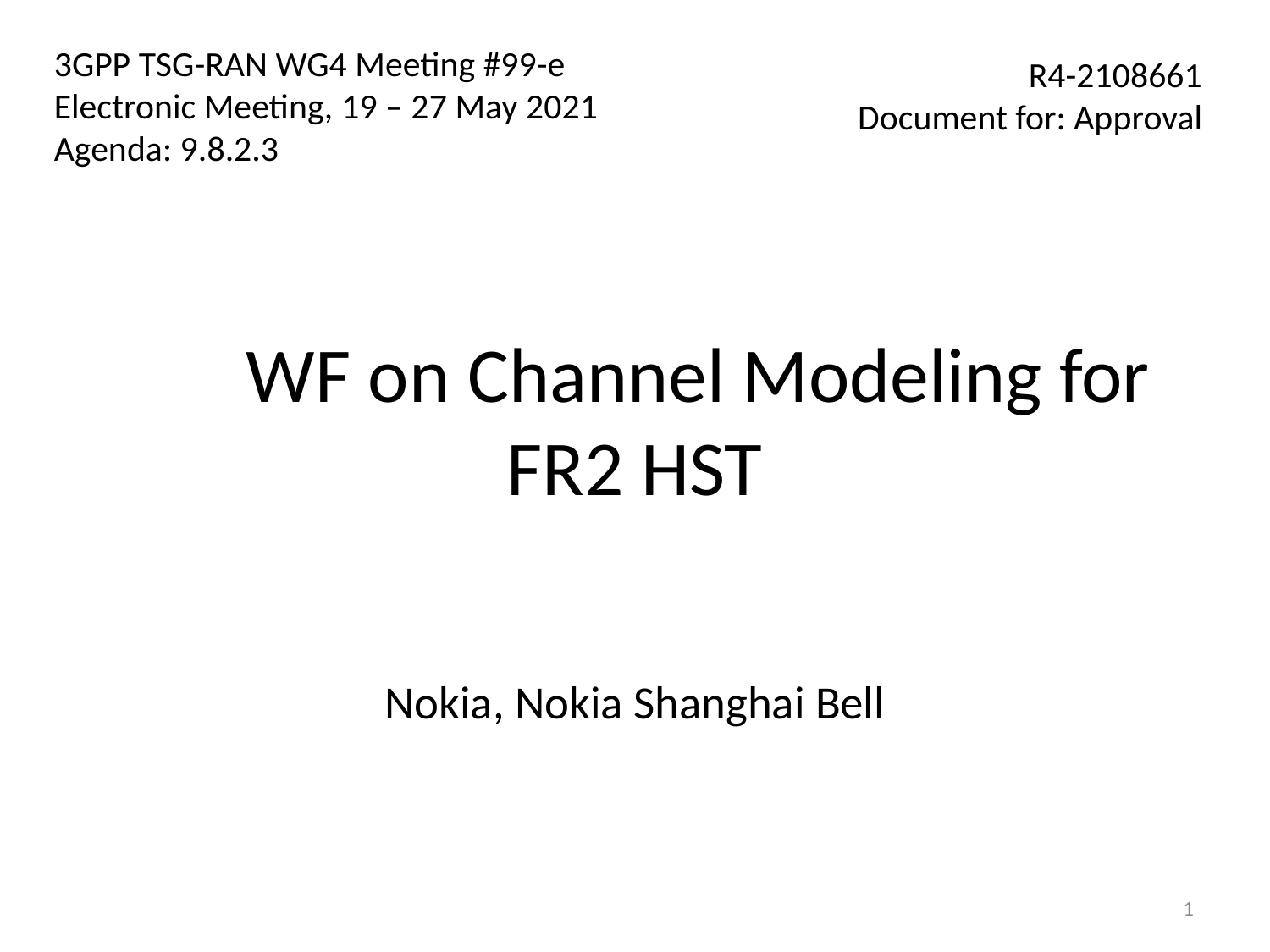

3GPP TSG-RAN WG4 Meeting #99-e
Electronic Meeting, 19 – 27 May 2021
Agenda: 9.8.2.3
R4-2108661
Document for: Approval
# WF on Channel Modeling for FR2 HST
Nokia, Nokia Shanghai Bell
1